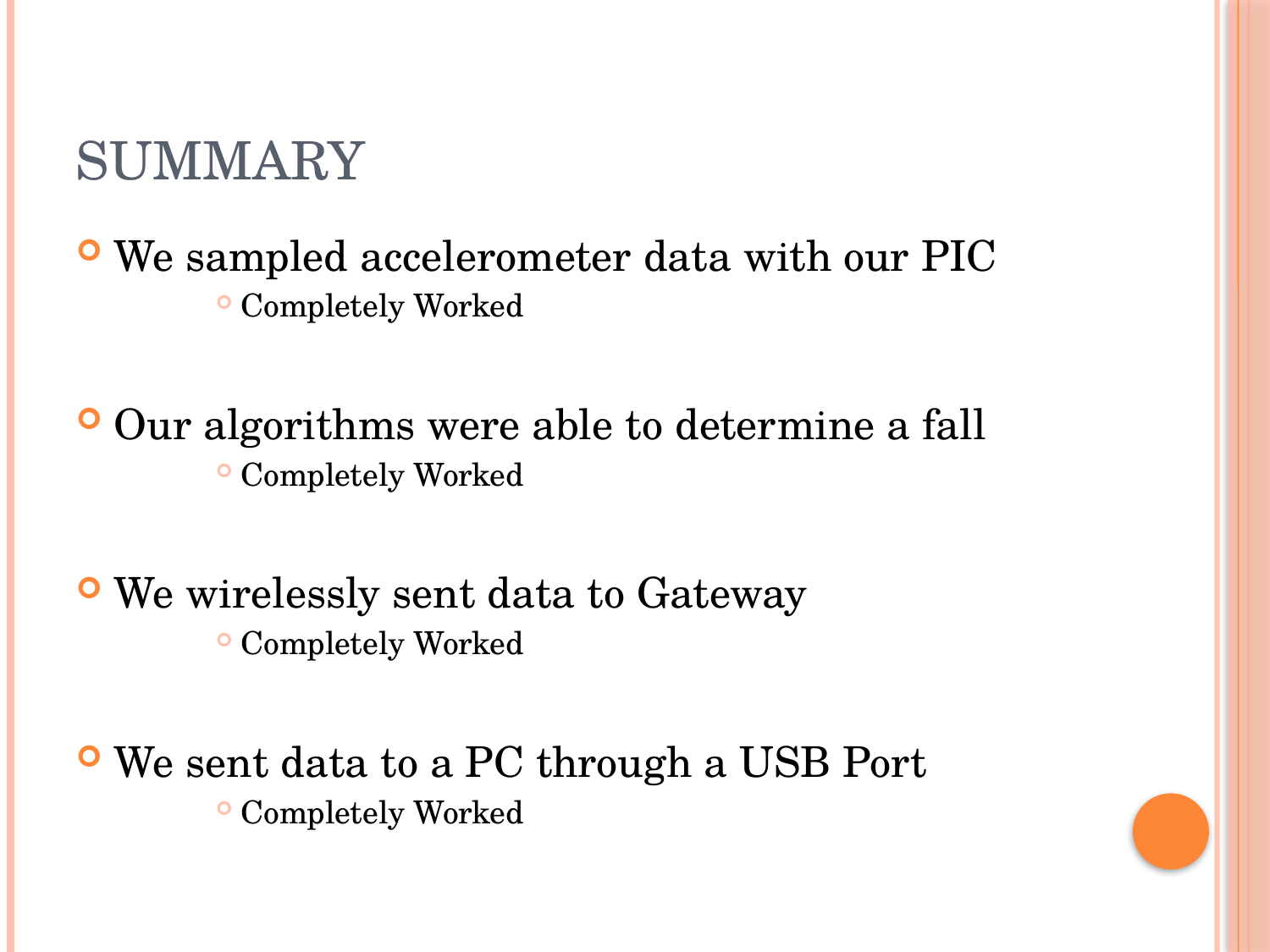

# Summary
We sampled accelerometer data with our PIC
Completely Worked

Our algorithms were able to determine a fall
Completely Worked

We wirelessly sent data to Gateway
Completely Worked

We sent data to a PC through a USB Port
Completely Worked